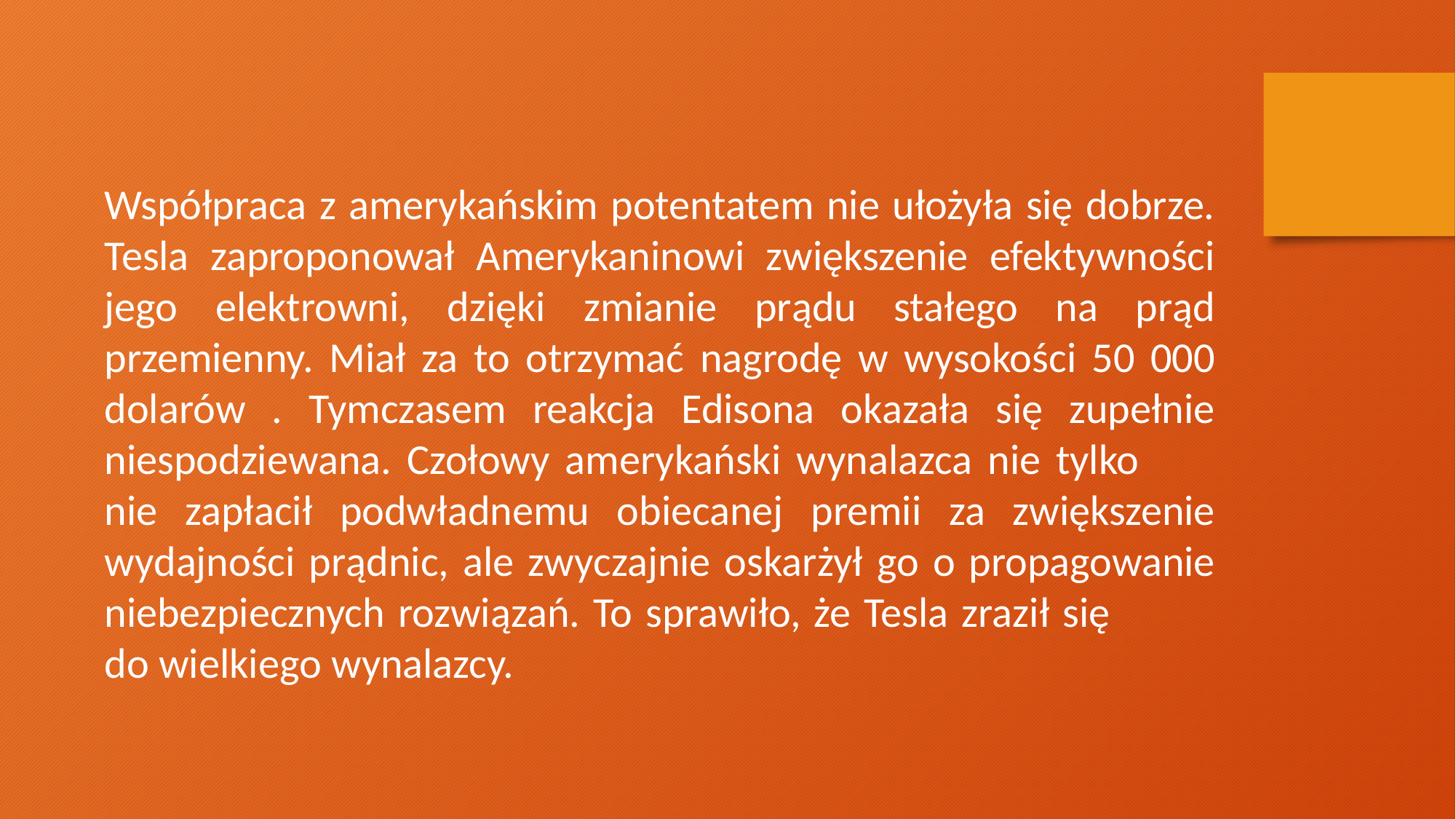

Współpraca z amerykańskim potentatem nie ułożyła się dobrze. Tesla zaproponował Amerykaninowi zwiększenie efektywności jego elektrowni, dzięki zmianie prądu stałego na prąd przemienny. Miał za to otrzymać nagrodę w wysokości 50 000 dolarów . Tymczasem reakcja Edisona okazała się zupełnie niespodziewana. Czołowy amerykański wynalazca nie tylko      nie zapłacił podwładnemu obiecanej premii za zwiększenie wydajności prądnic, ale zwyczajnie oskarżył go o propagowanie niebezpiecznych rozwiązań. To sprawiło, że Tesla zraził się         do wielkiego wynalazcy.